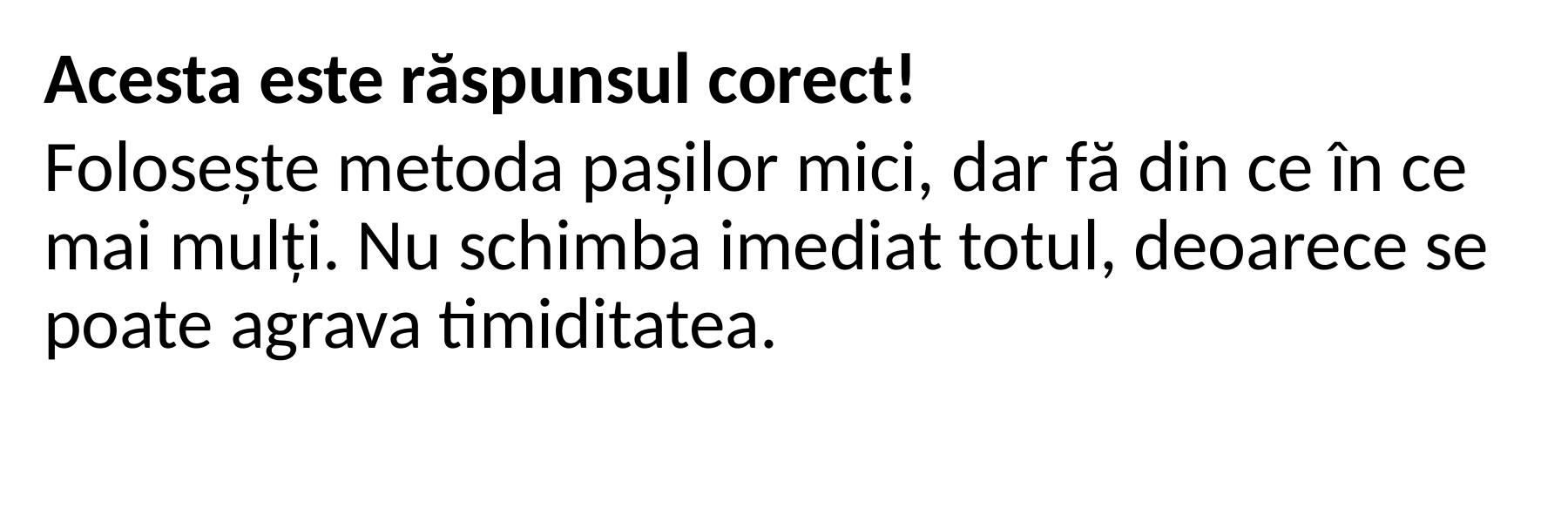

Acesta este răspunsul corect!
Folosește metoda pașilor mici, dar fă din ce în ce mai mulți. Nu schimba imediat totul, deoarece se poate agrava timiditatea.